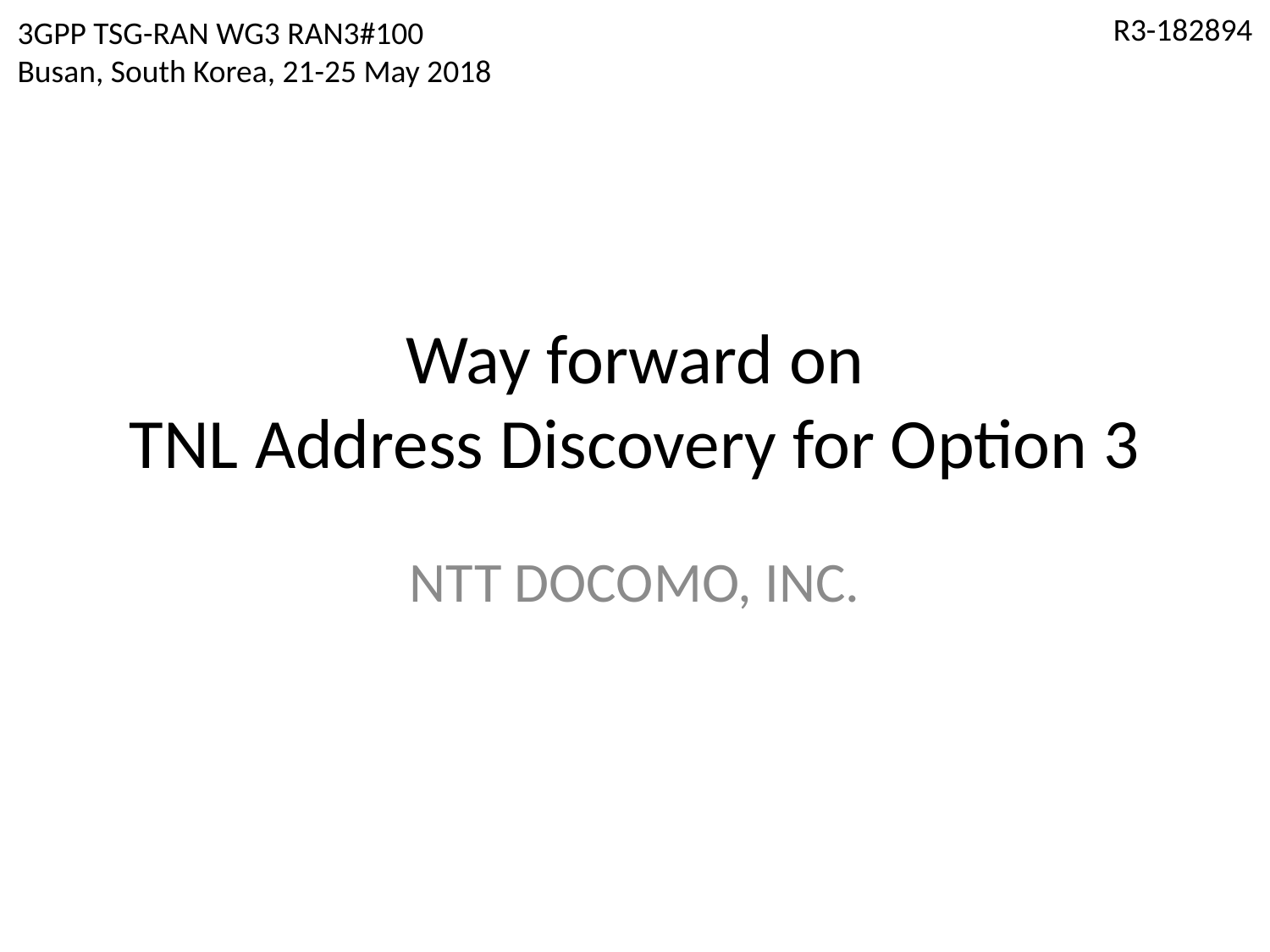

R3-182894
3GPP TSG-RAN WG3 RAN3#100
Busan, South Korea, 21-25 May 2018
# Way forward on TNL Address Discovery for Option 3
NTT DOCOMO, INC.